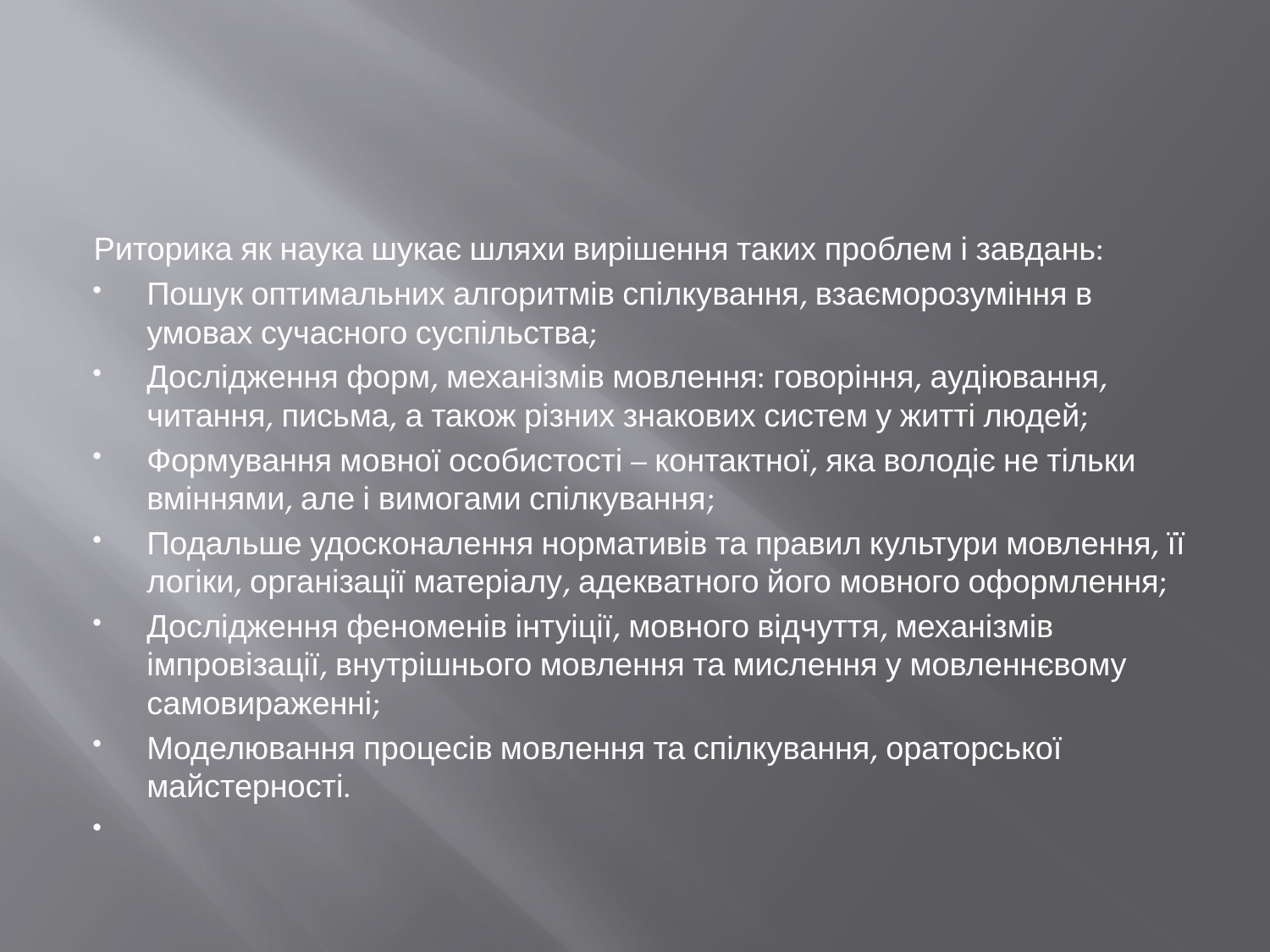

#
Риторика як наука шукає шляхи вирішення таких проблем і завдань:
Пошук оптимальних алгоритмів спілкування, взаєморозуміння в умовах сучасного суспільства;
Дослідження форм, механізмів мовлення: говоріння, аудіювання, читання, письма, а також різних знакових систем у житті людей;
Формування мовної особистості – контактної, яка володіє не тільки вміннями, але і вимогами спілкування;
Подальше удосконалення нормативів та правил культури мовлення, її логіки, організації матеріалу, адекватного його мовного оформлення;
Дослідження феноменів інтуіції, мовного відчуття, механізмів імпровізації, внутрішнього мовлення та мислення у мовленнєвому самовираженні;
Моделювання процесів мовлення та спілкування, ораторської майстерності.